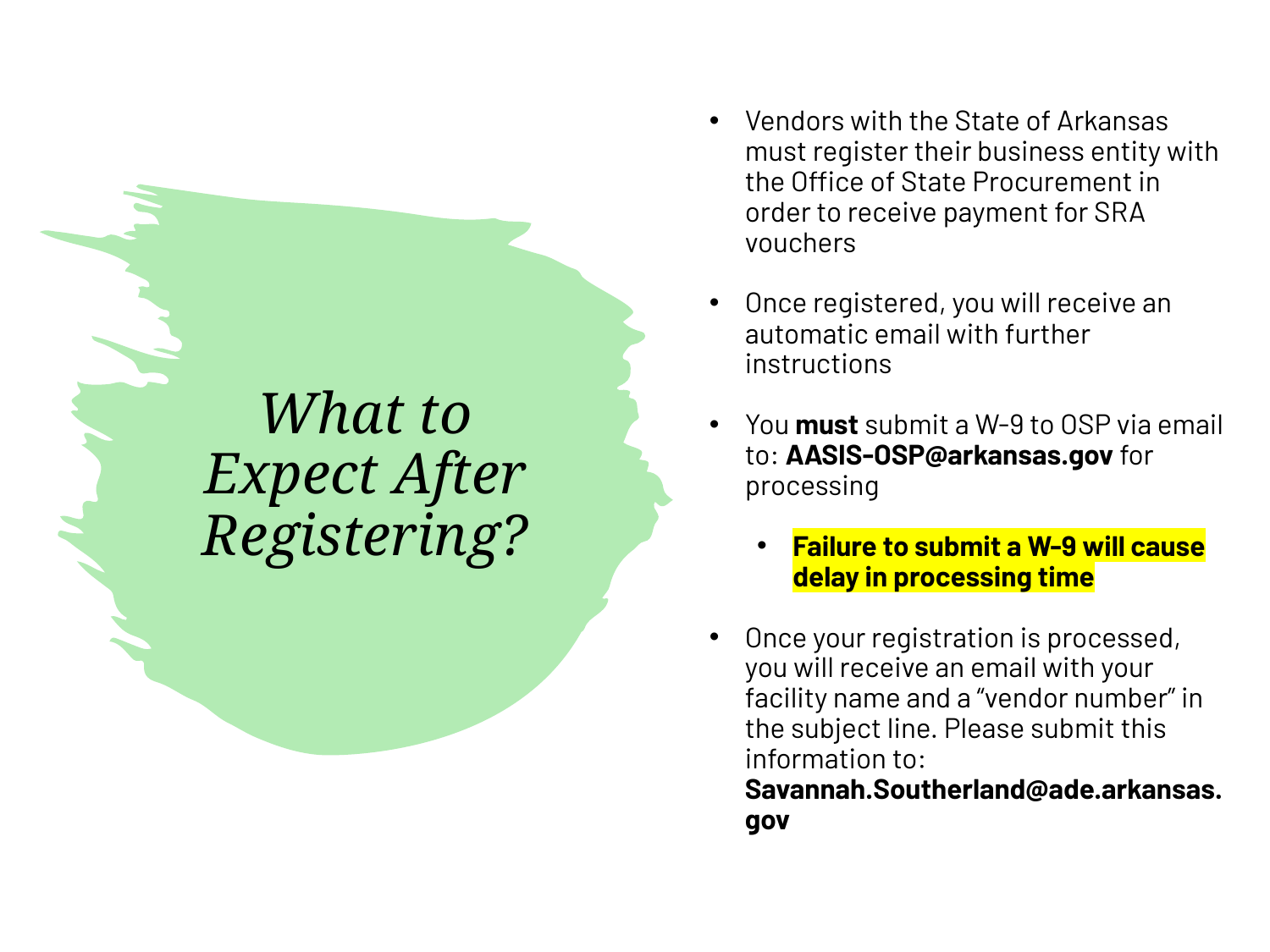

Vendors with the State of Arkansas must register their business entity with the Office of State Procurement in order to receive payment for SRA vouchers

Once registered, you will receive an automatic email with further instructions

You must submit a W-9 to OSP via email to: AASIS-OSP@arkansas.gov for processing

Failure to submit a W-9 will cause delay in processing time

Once your registration is processed, you will receive an email with your facility name and a “vendor number” in the subject line. Please submit this information to: Savannah.Southerland@ade.arkansas.gov
# What to Expect After Registering?